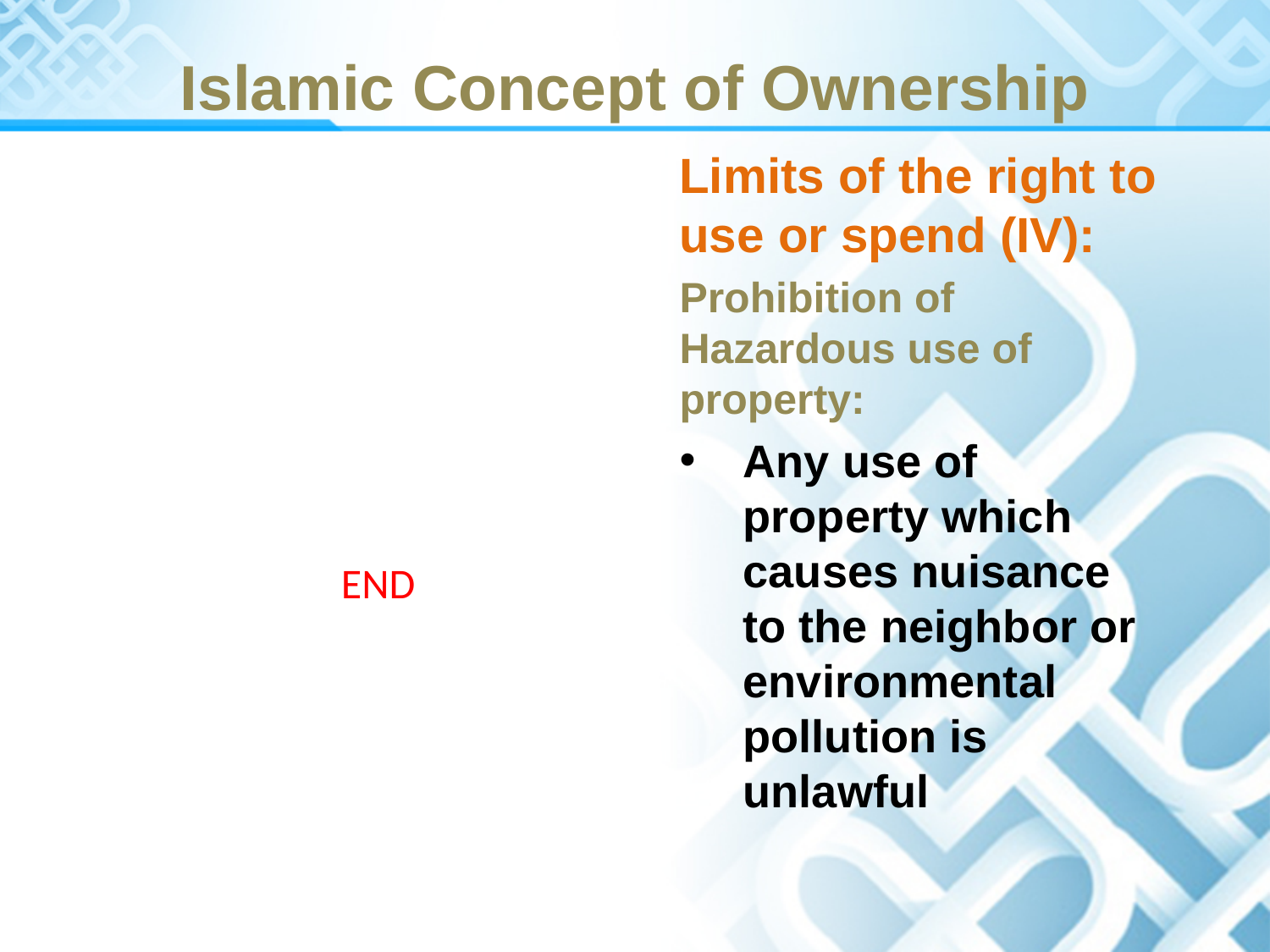

Islamic Concept of Ownership
Limits of the right to use or spend (IV):
Prohibition of Hazardous use of property:
Any use of property which causes nuisance to the neighbor or environmental pollution is unlawful
END